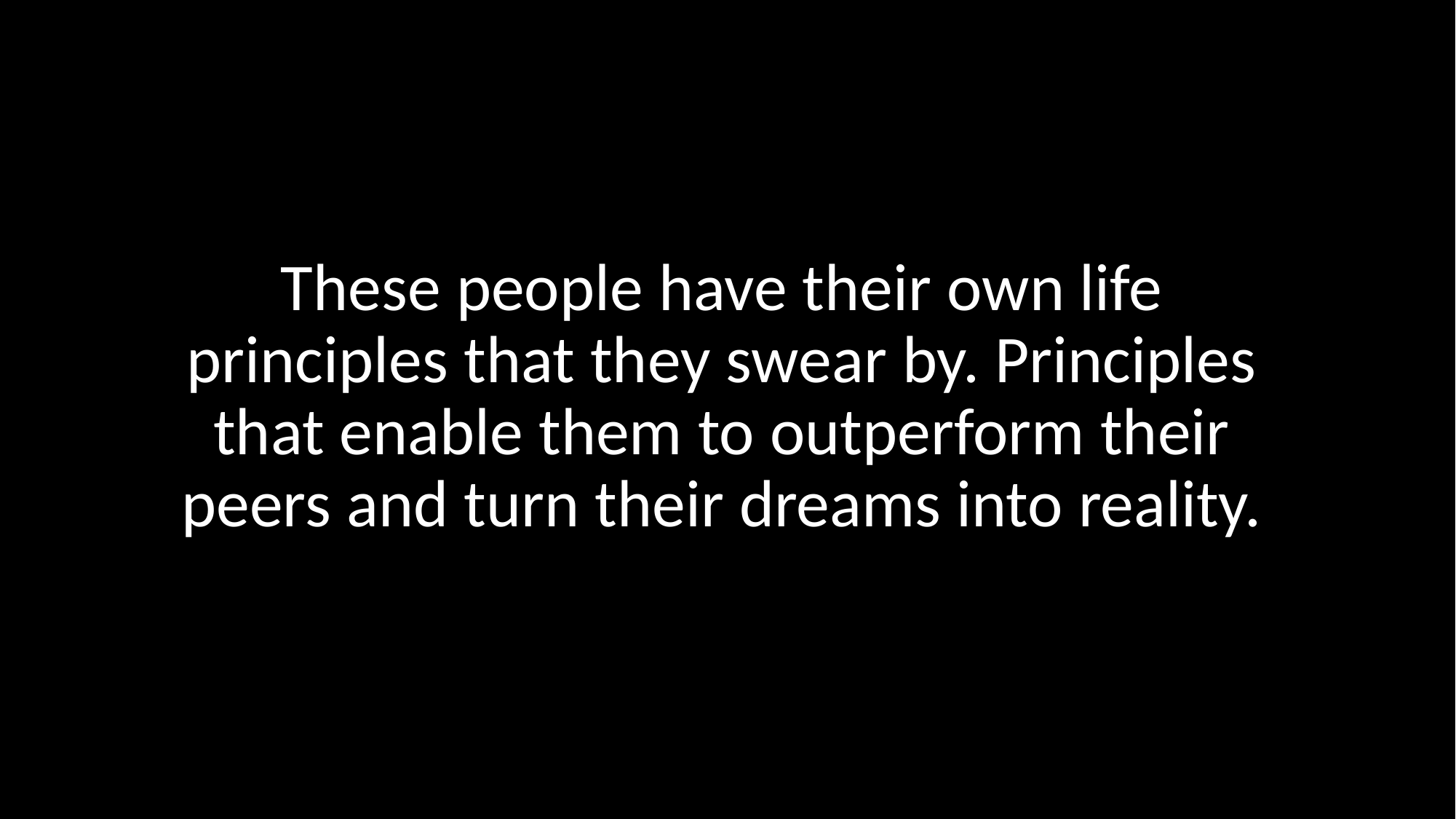

These people have their own life principles that they swear by. Principles that enable them to outperform their peers and turn their dreams into reality.